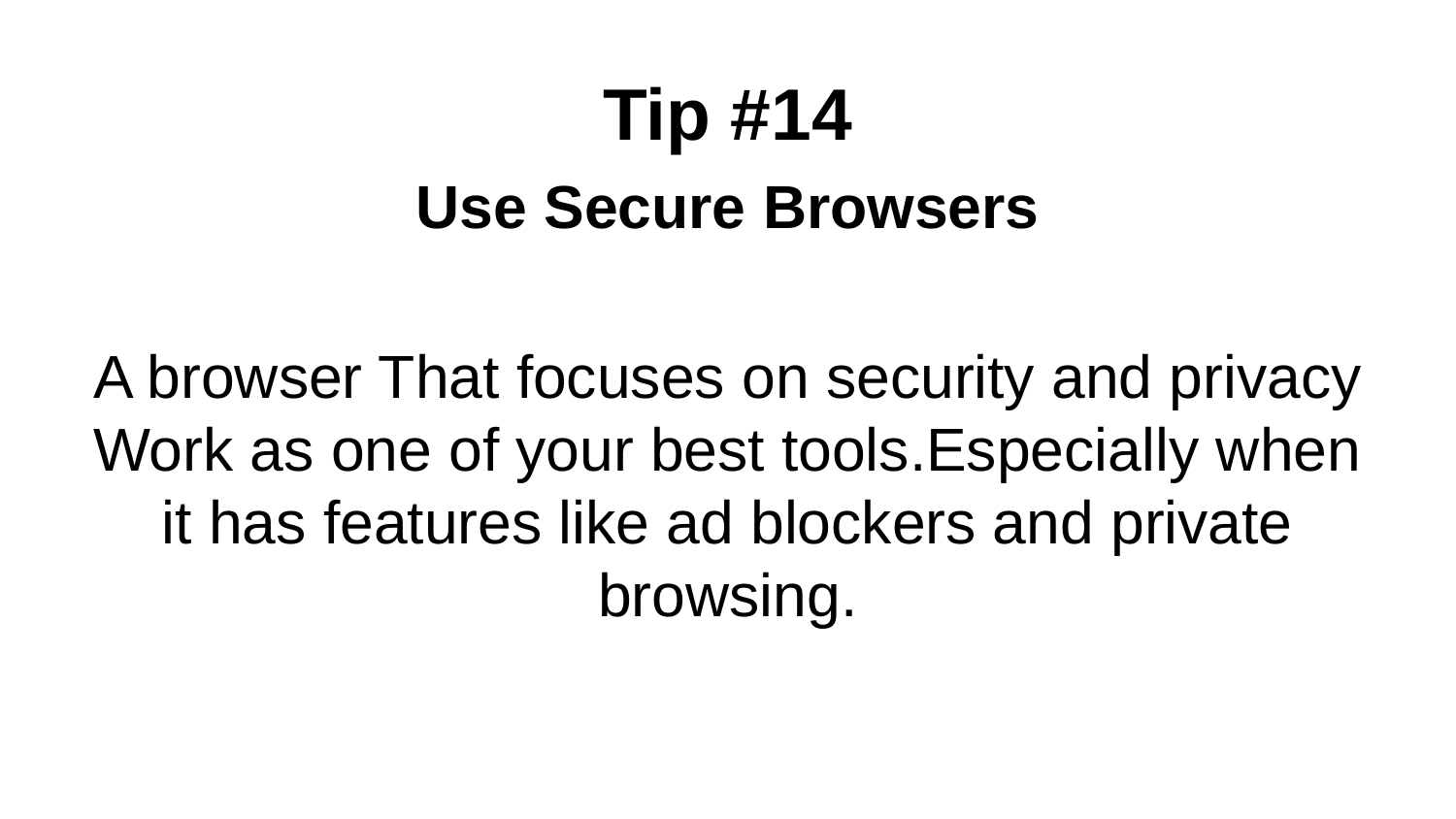

# Tip #14

Use Secure Browsers

A browser That focuses on security and privacy Work as one of your best tools.Especially when it has features like ad blockers and private browsing.